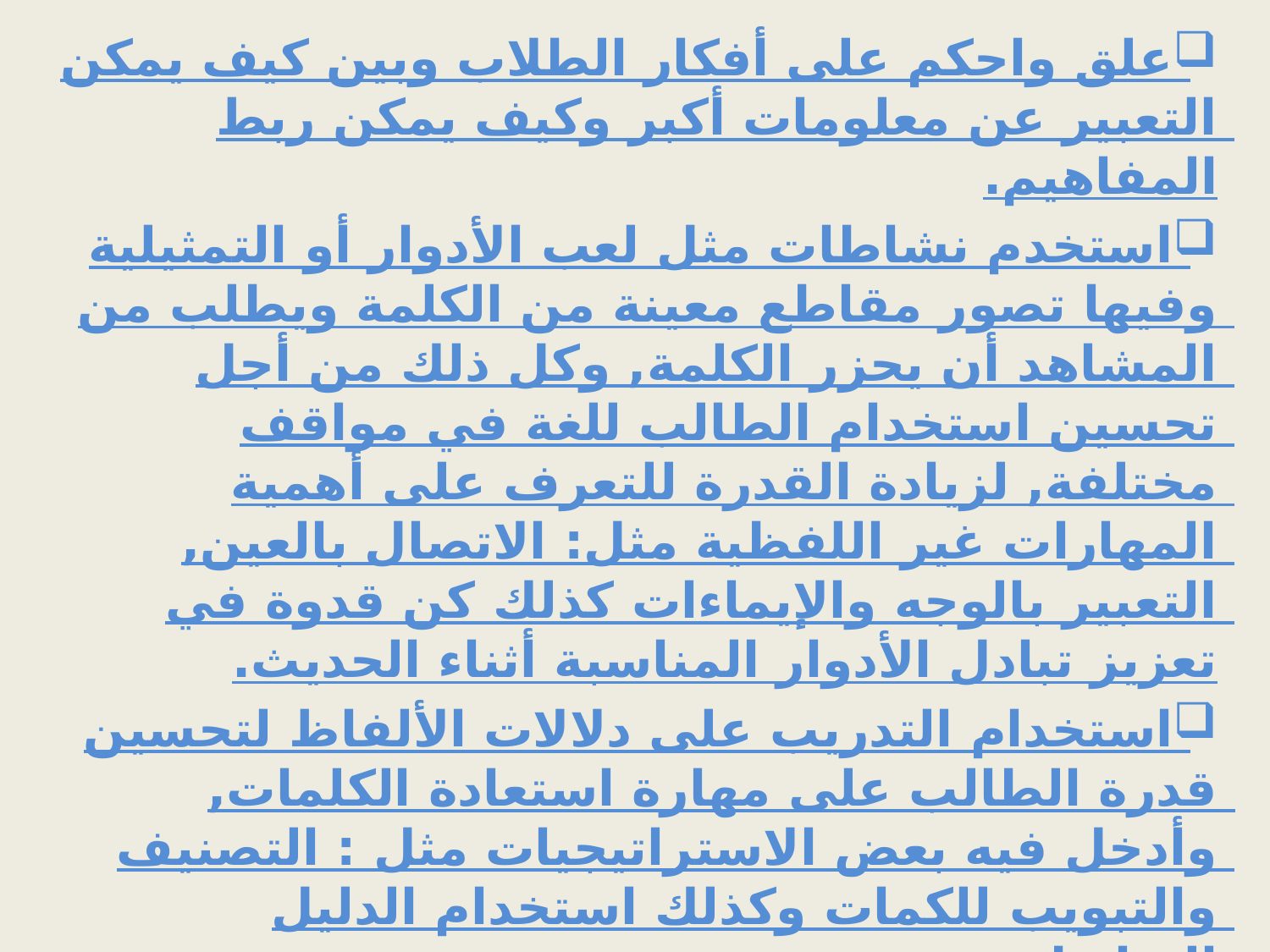

علق واحكم على أفكار الطلاب وبين كيف يمكن التعبير عن معلومات أكبر وكيف يمكن ربط المفاهيم.
استخدم نشاطات مثل لعب الأدوار أو التمثيلية وفيها تصور مقاطع معينة من الكلمة ويطلب من المشاهد أن يحزر الكلمة, وكل ذلك من أجل تحسين استخدام الطالب للغة في مواقف مختلفة, لزيادة القدرة للتعرف على أهمية المهارات غير اللفظية مثل: الاتصال بالعين, التعبير بالوجه والإيماءات كذلك كن قدوة في تعزيز تبادل الأدوار المناسبة أثناء الحديث.
استخدام التدريب على دلالات الألفاظ لتحسين قدرة الطالب على مهارة استعادة الكلمات, وأدخل فيه بعض الاستراتيجيات مثل : التصنيف والتبويب للكمات وكذلك استخدام الدليل الترابطي.
حينما يكون لدى الطالب صعوبة في استرجاع الكلمة, تفحص الآلة مثل توقيت الاستجابة, علامة الخطأ وأنواع البدائل.
لتحسين نوعية التعبير عند الطالب أدعم نشاطات سرد القصص والتي يجب على الطالب أن يسمى الأشياء بأسمائها فيها أو الصمود وأن يخبر عما يحدث وتأليف نهاية مناسبة.